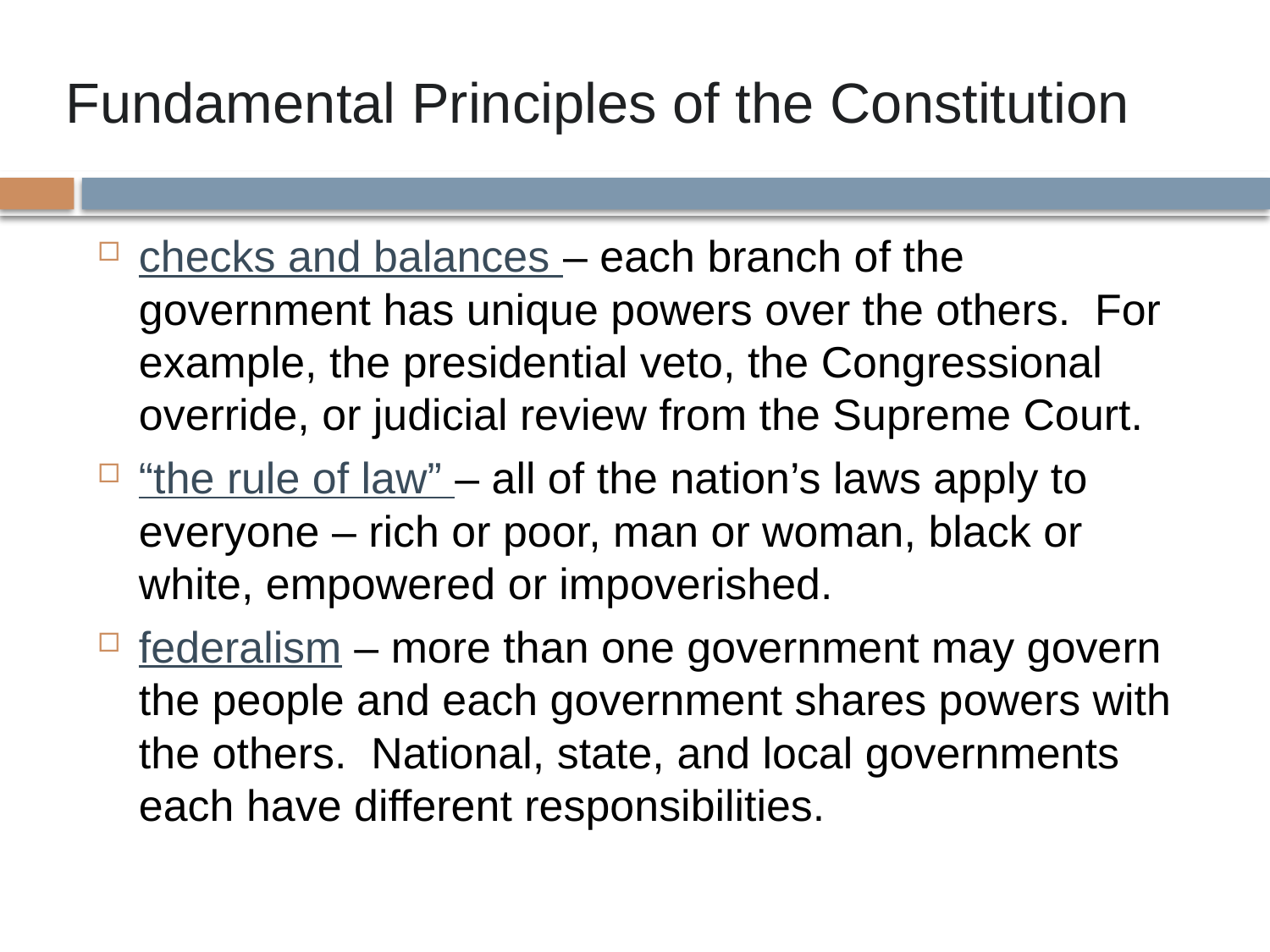

# Fundamental Principles of the Constitution
checks and balances – each branch of the government has unique powers over the others.  For example, the presidential veto, the Congressional override, or judicial review from the Supreme Court.
“the rule of law” – all of the nation’s laws apply to everyone – rich or poor, man or woman, black or white, empowered or impoverished.
federalism – more than one government may govern the people and each government shares powers with the others.  National, state, and local governments each have different responsibilities.